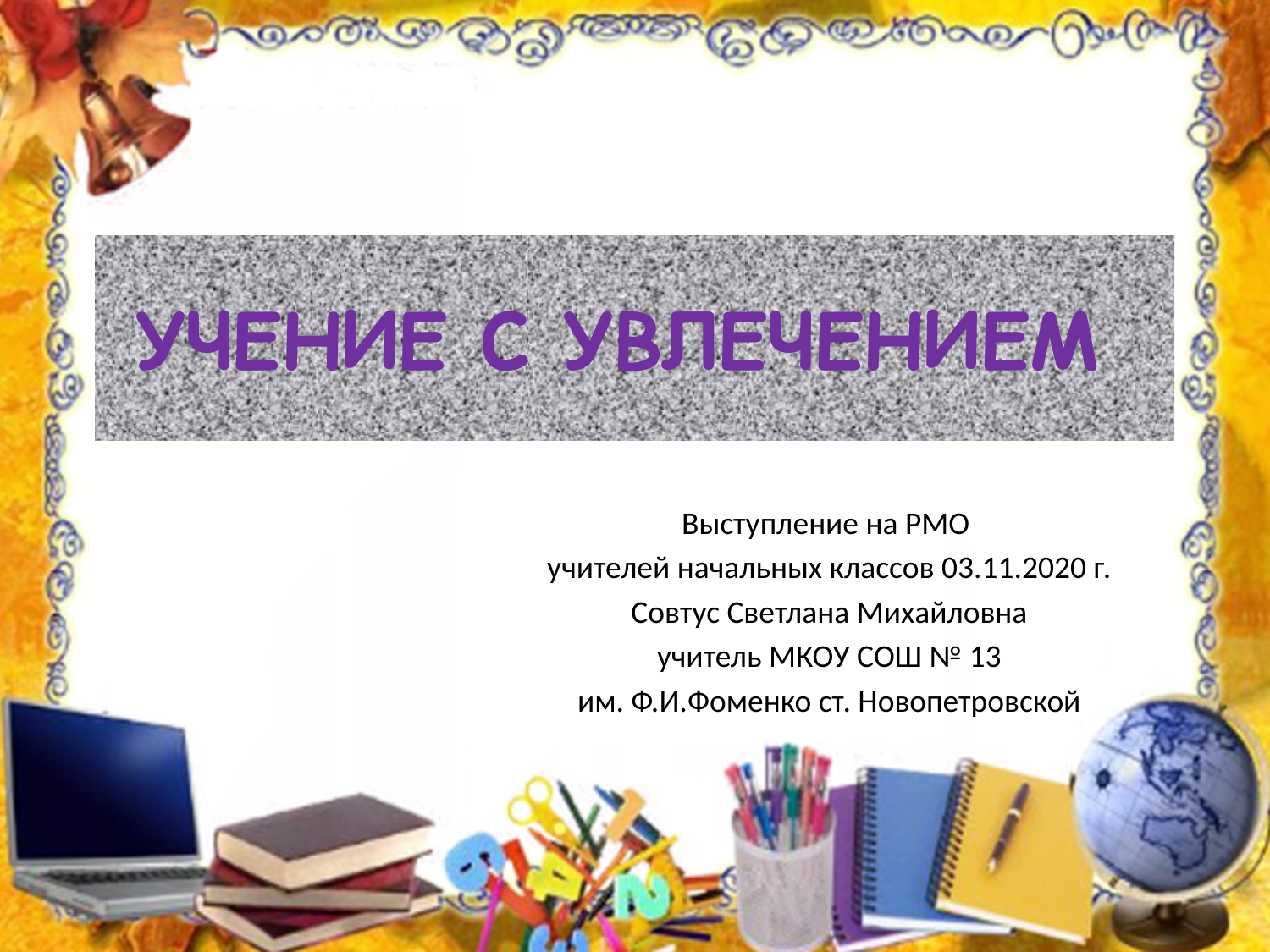

# УЧЕНИЕ С УВЛЕЧЕНИЕМ
Выступление на РМО
учителей начальных классов 03.11.2020 г.
Совтус Светлана Михайловна
учитель МКОУ СОШ № 13
им. Ф.И.Фоменко ст. Новопетровской